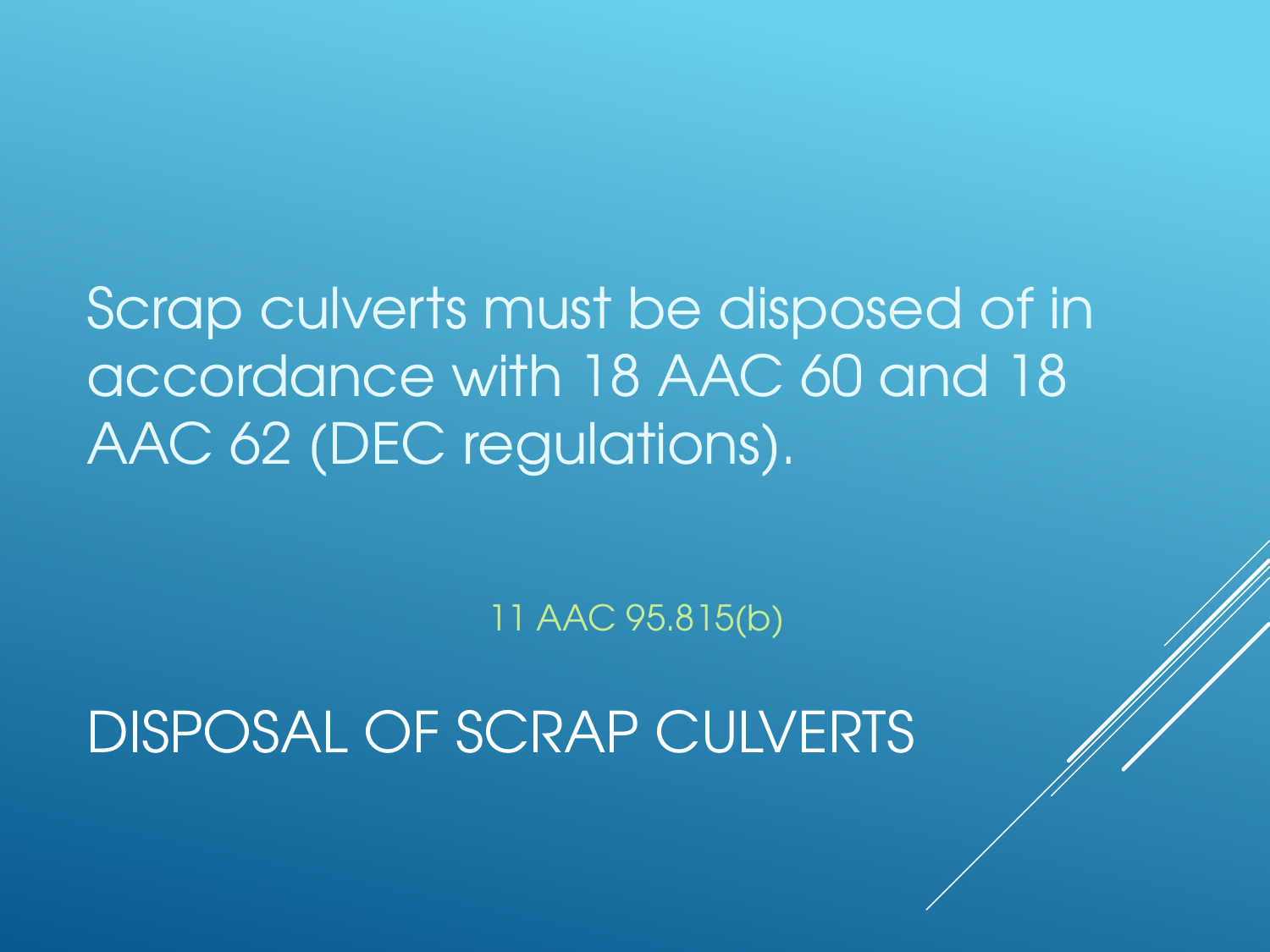

Scrap culverts must be disposed of in accordance with 18 AAC 60 and 18 AAC 62 (DEC regulations).

											  11 AAC 95.815(b)
# Disposal of scrap culverts